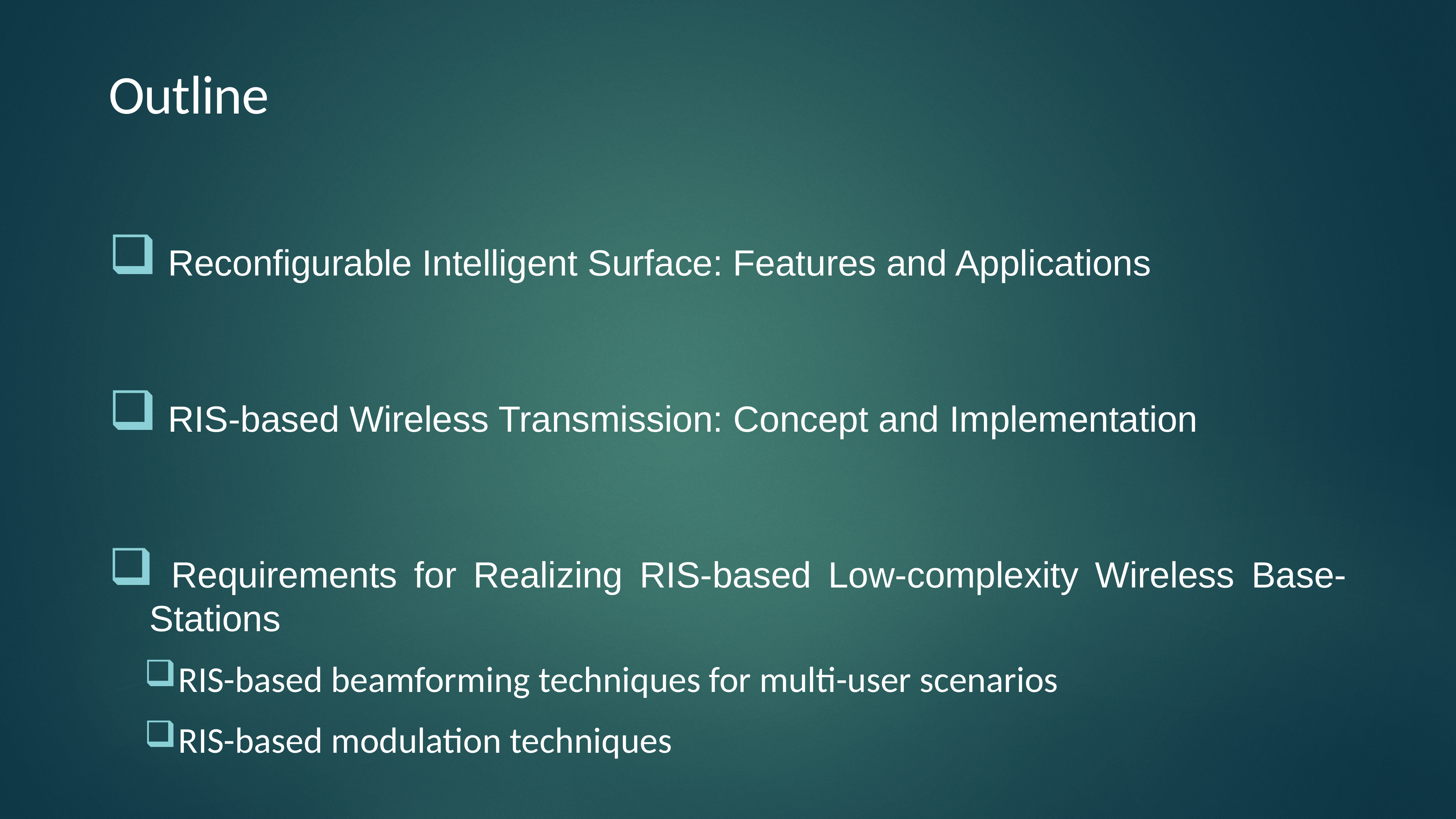

# Outline
 Reconfigurable Intelligent Surface: Features and Applications

 RIS-based Wireless Transmission: Concept and Implementation

 Requirements for Realizing RIS-based Low-complexity Wireless Base-Stations
RIS-based beamforming techniques for multi-user scenarios
RIS-based modulation techniques